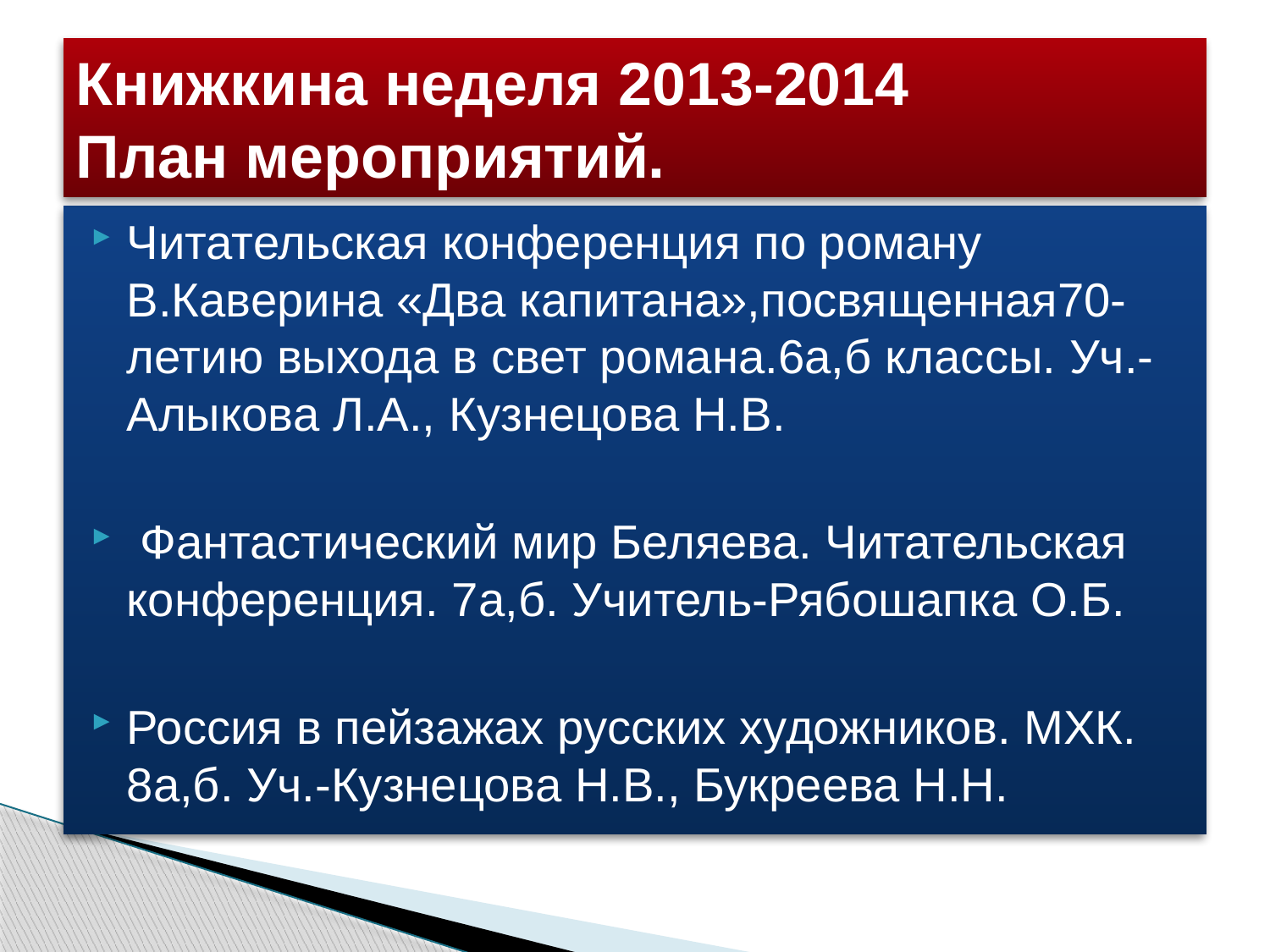

# Книжкина неделя 2013-2014 План мероприятий.
Читательская конференция по роману В.Каверина «Два капитана»,посвященная70-летию выхода в свет романа.6а,б классы. Уч.- Алыкова Л.А., Кузнецова Н.В.

 Фантастический мир Беляева. Читательская конференция. 7а,б. Учитель-Рябошапка О.Б.

Россия в пейзажах русских художников. МХК. 8а,б. Уч.-Кузнецова Н.В., Букреева Н.Н.